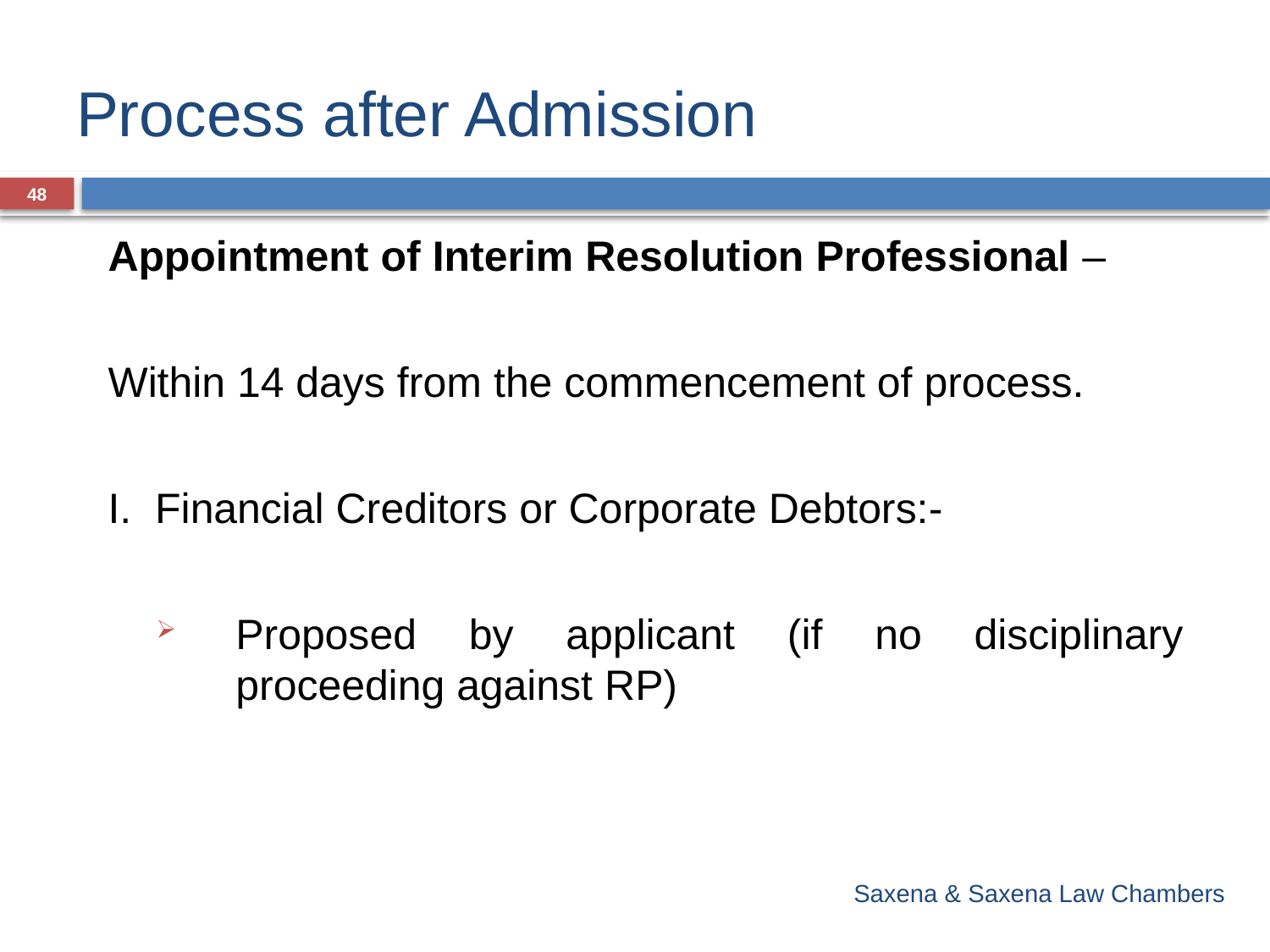

# Process after Admission
48
Appointment of Interim Resolution Professional –

Within 14 days from the commencement of process.

I.  Financial Creditors or Corporate Debtors:-

Proposed by applicant (if no disciplinary proceeding against RP)

Saxena & Saxena Law Chambers